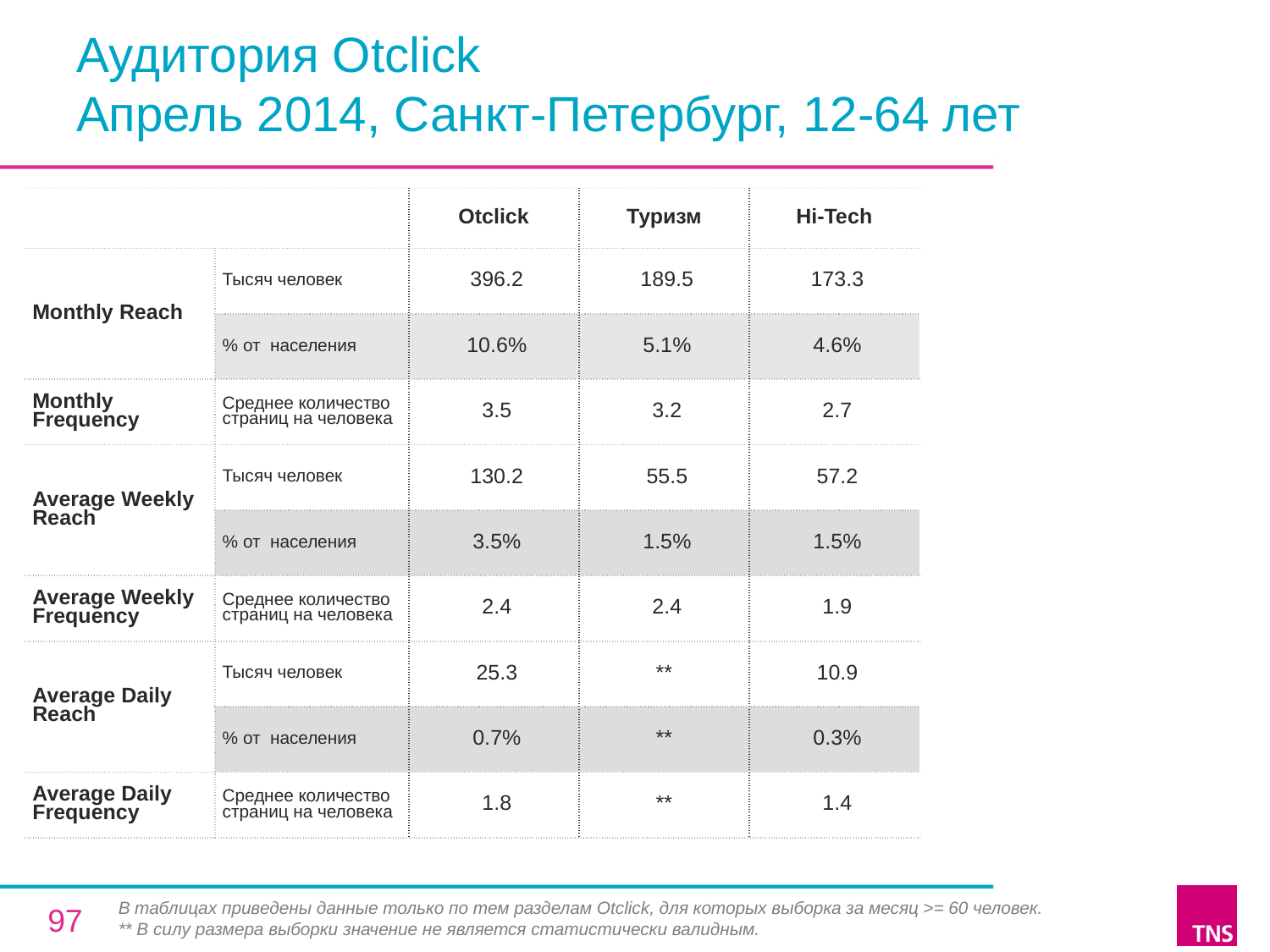

# Аудитория Otclick Апрель 2014, Санкт-Петербург, 12-64 лет
|  |  | Otclick | Туризм | Hi-Tech |
| --- | --- | --- | --- | --- |
| Monthly Reach | Тысяч человек | 396.2 | 189.5 | 173.3 |
|  | % от населения | 10.6% | 5.1% | 4.6% |
| Monthly Frequency | Среднее количество страниц на человека | 3.5 | 3.2 | 2.7 |
| Average Weekly Reach | Тысяч человек | 130.2 | 55.5 | 57.2 |
|  | % от населения | 3.5% | 1.5% | 1.5% |
| Average Weekly Frequency | Среднее количество страниц на человека | 2.4 | 2.4 | 1.9 |
| Average Daily Reach | Тысяч человек | 25.3 | \*\* | 10.9 |
|  | % от населения | 0.7% | \*\* | 0.3% |
| Average Daily Frequency | Среднее количество страниц на человека | 1.8 | \*\* | 1.4 |
В таблицах приведены данные только по тем разделам Otclick, для которых выборка за месяц >= 60 человек.
** В силу размера выборки значение не является статистически валидным.
97